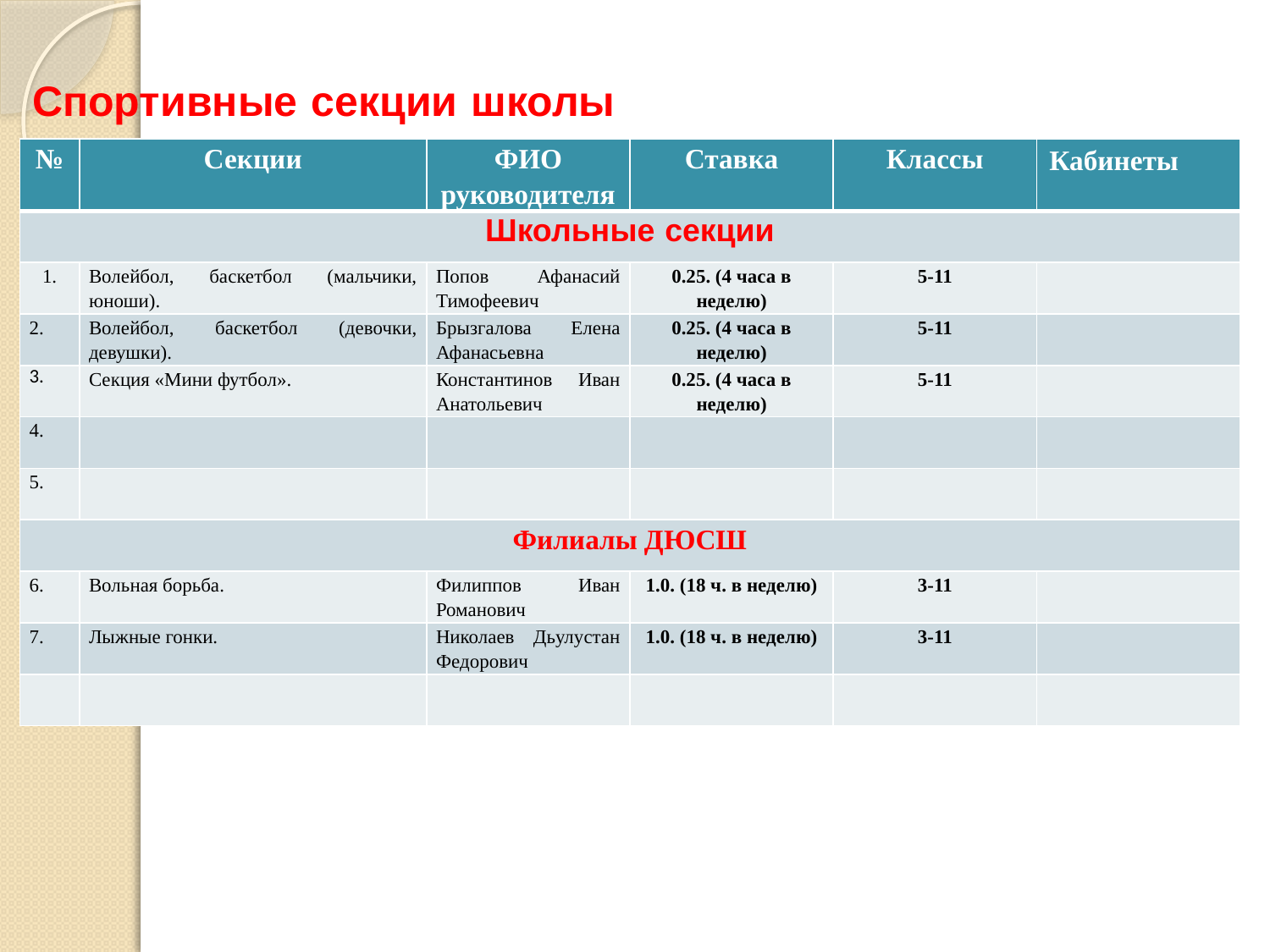

# Спортивные секции школы
| № | Секции | ФИО руководителя | Ставка | Классы | Кабинеты |
| --- | --- | --- | --- | --- | --- |
| Школьные секции |  |  |  |  |  |
| 1. | Волейбол, баскетбол (мальчики, юноши). | Попов Афанасий Тимофеевич | 0.25. (4 часа в неделю) | 5-11 |  |
| 2. | Волейбол, баскетбол (девочки, девушки). | Брызгалова Елена Афанасьевна | 0.25. (4 часа в неделю) | 5-11 |  |
| 3. | Секция «Мини футбол». | Константинов Иван Анатольевич | 0.25. (4 часа в неделю) | 5-11 |  |
| 4. |  |  |  |  |  |
| 5. |  |  |  |  |  |
| Филиалы ДЮСШ |  |  |  |  |  |
| 6. | Вольная борьба. | Филиппов Иван Романович | 1.0. (18 ч. в неделю) | 3-11 |  |
| 7. | Лыжные гонки. | Николаев Дьулустан Федорович | 1.0. (18 ч. в неделю) | 3-11 |  |
|  |  |  |  |  |  |